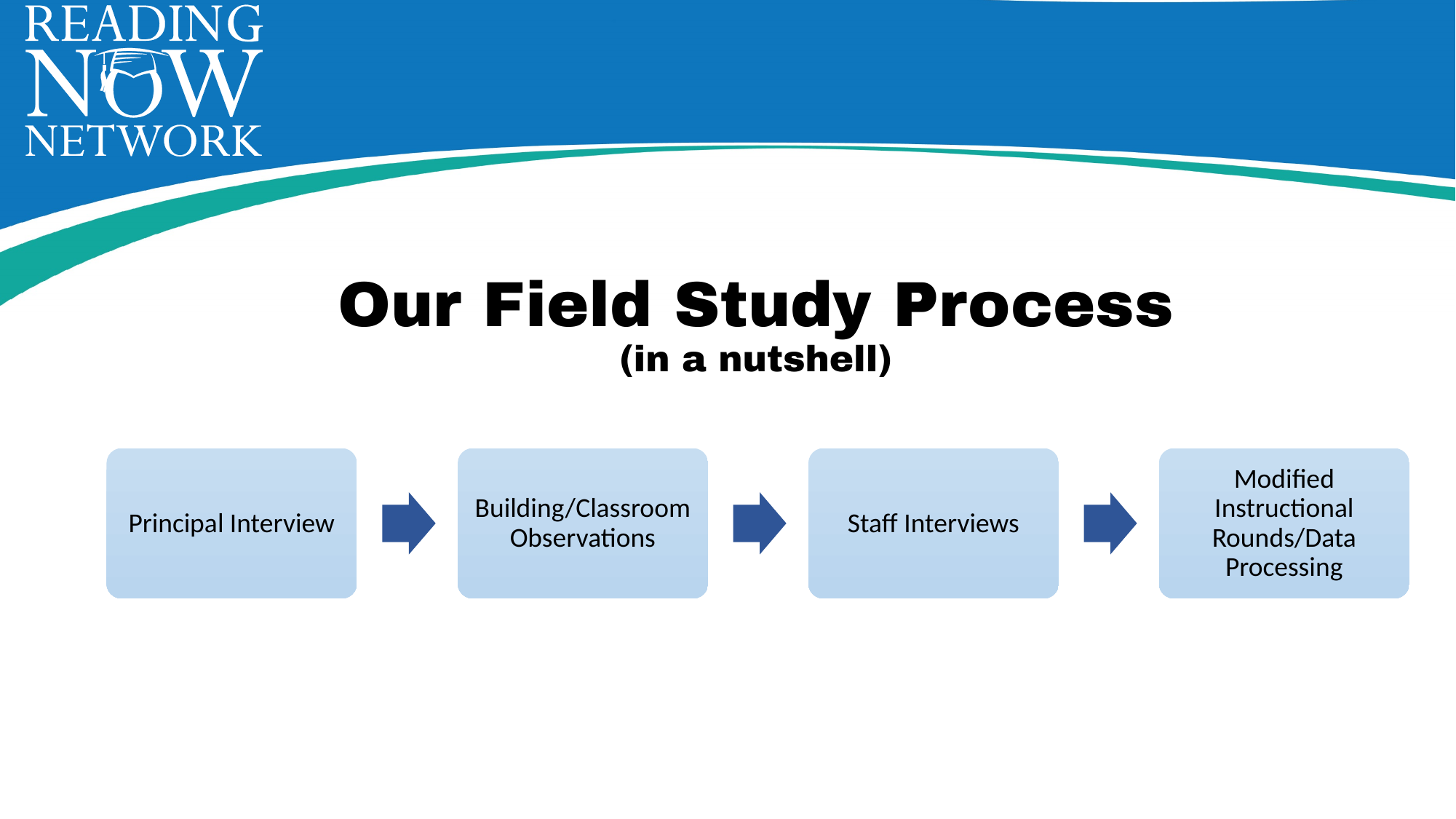

# Our Field Study Process (in a nutshell)

Principal Interview
Building/Classroom Observations
Staff Interviews
Modified Instructional Rounds/Data Processing